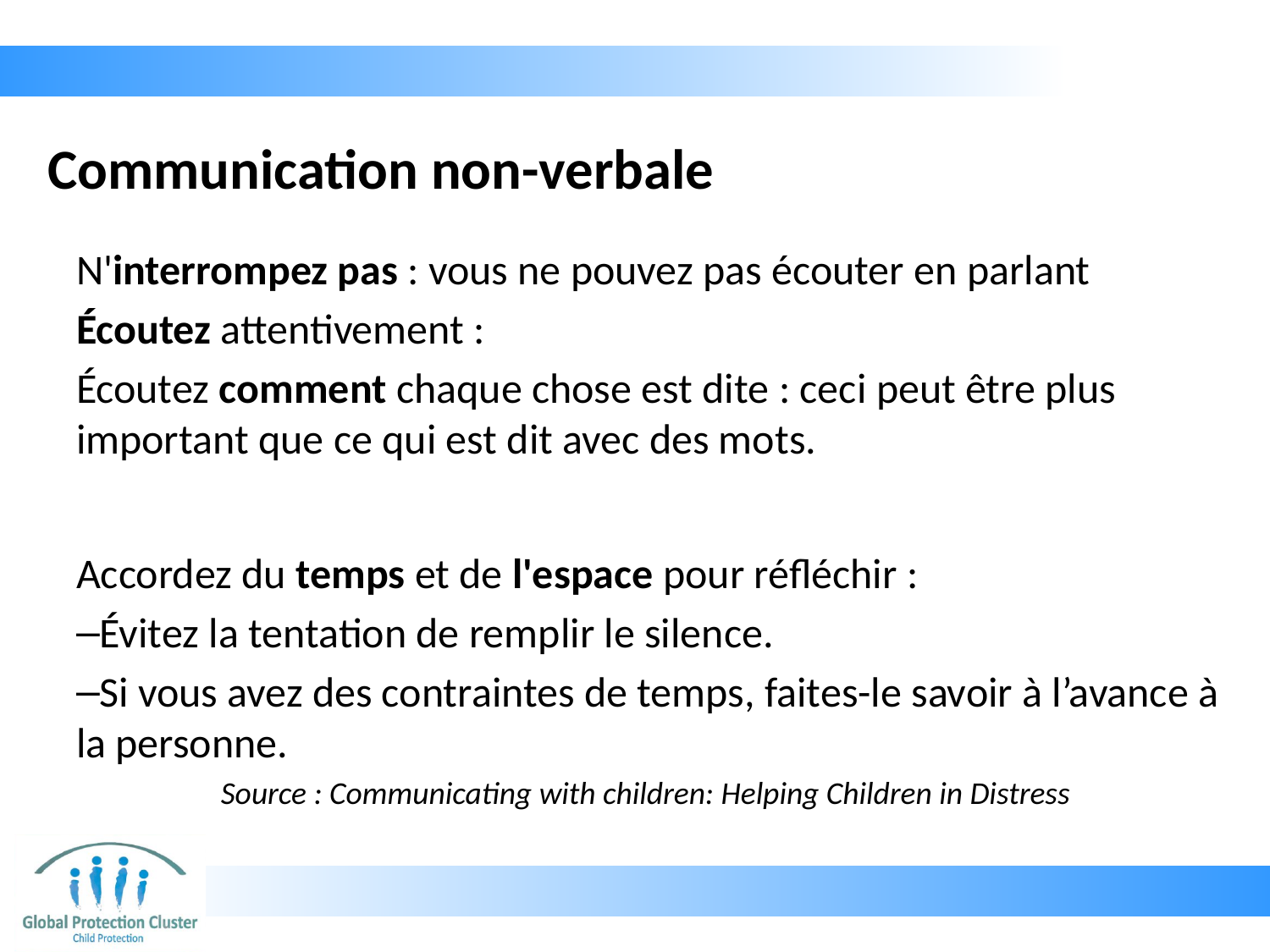

# Communication non-verbale
N'interrompez pas : vous ne pouvez pas écouter en parlant
Écoutez attentivement :
Écoutez comment chaque chose est dite : ceci peut être plus important que ce qui est dit avec des mots.

Accordez du temps et de l'espace pour réfléchir :
Évitez la tentation de remplir le silence.
Si vous avez des contraintes de temps, faites-le savoir à l’avance à la personne.
Source : Communicating with children: Helping Children in Distress